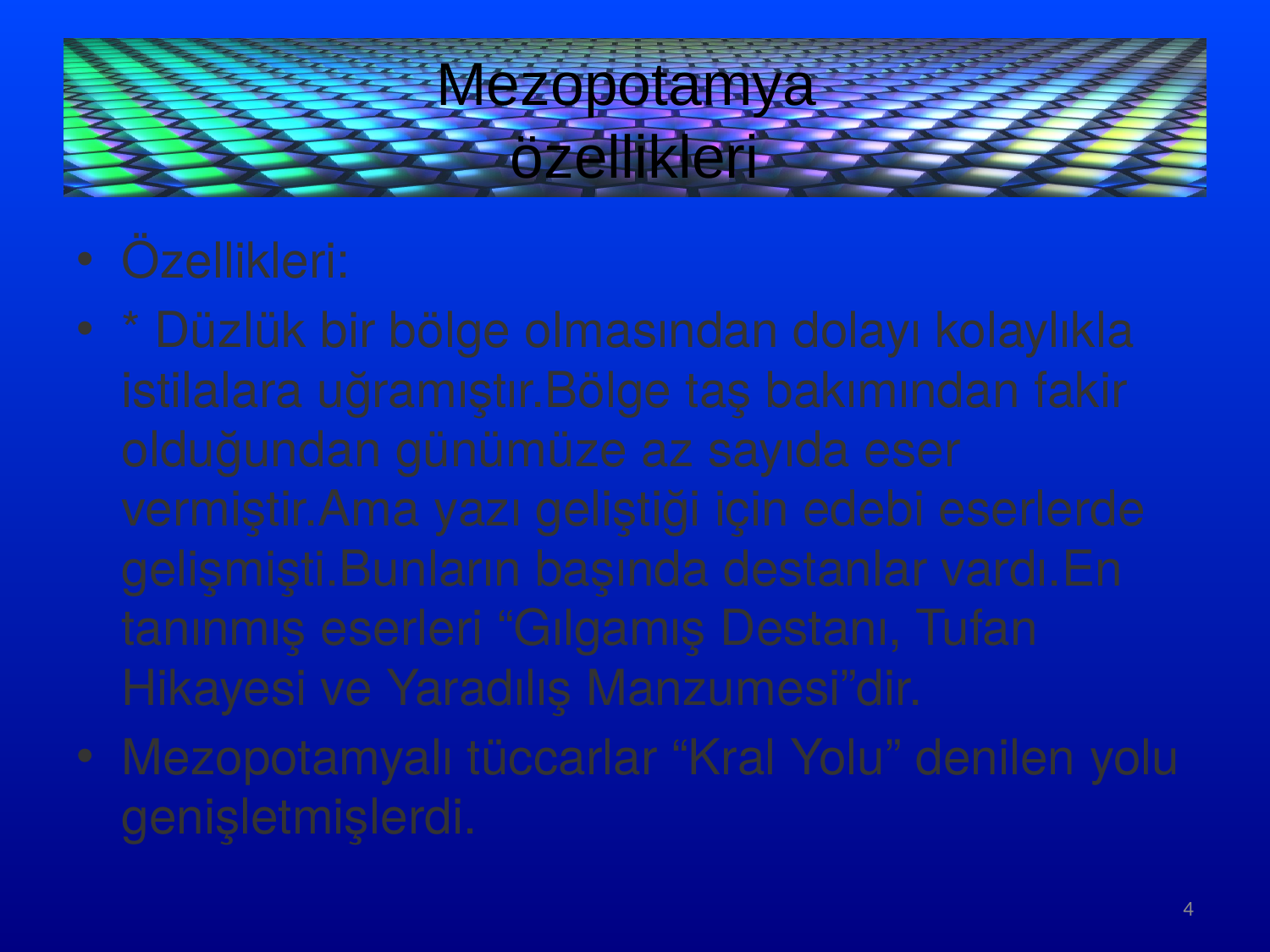

# Mezopotamya özellikleri
Özellikleri:
* Düzlük bir bölge olmasından dolayı kolaylıkla istilalara uğramıştır.Bölge taş bakımından fakir olduğundan günümüze az sayıda eser vermiştir.Ama yazı geliştiği için edebi eserlerde gelişmişti.Bunların başında destanlar vardı.En tanınmış eserleri “Gılgamış Destanı, Tufan Hikayesi ve Yaradılış Manzumesi”dir.
Mezopotamyalı tüccarlar “Kral Yolu” denilen yolu genişletmişlerdi.

4